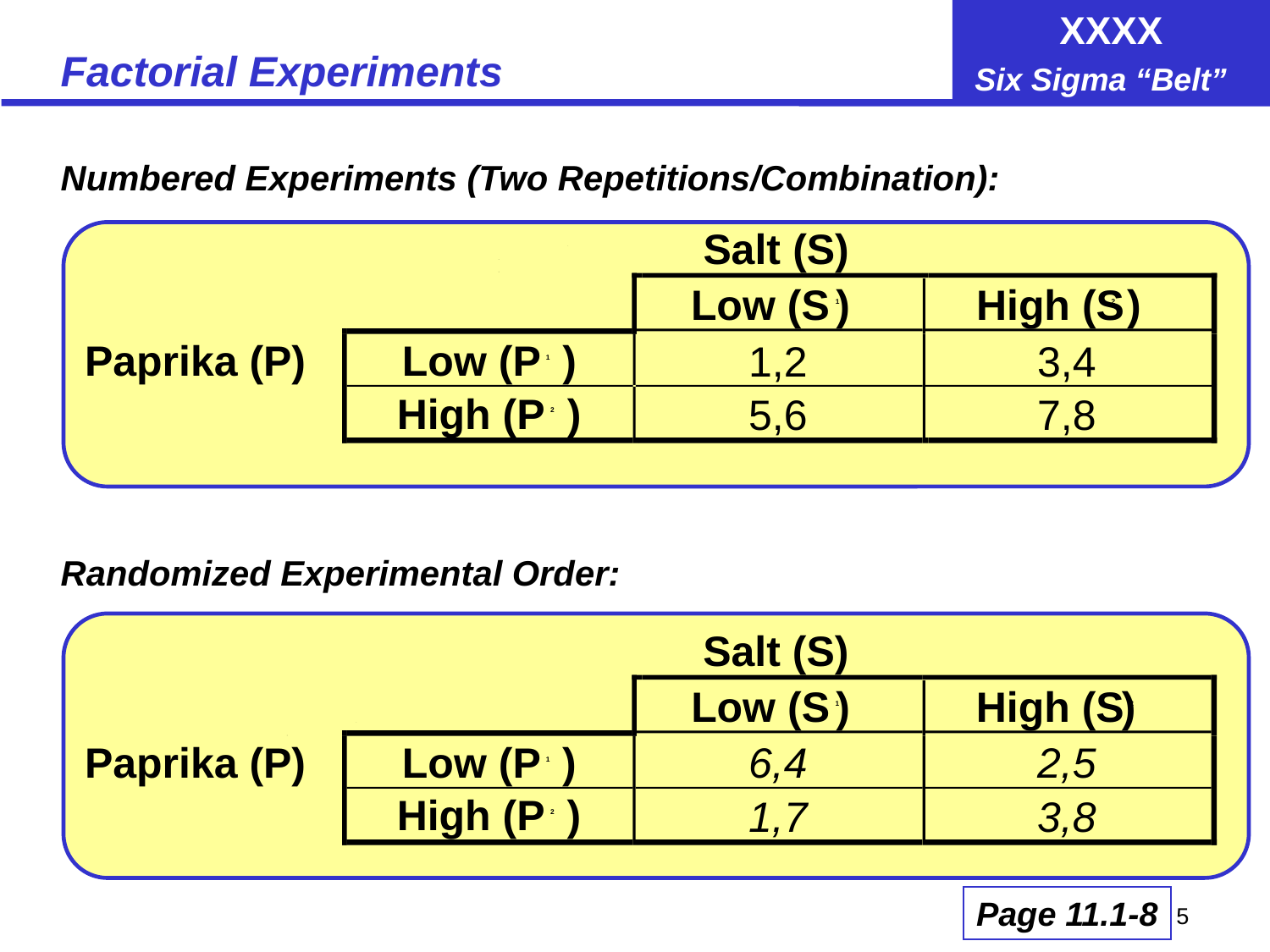

# Factorial Experiments
Numbered Experiments (Two Repetitions/Combination):

Randomized Experimental Order:

Salt (S)

Low (S
)

High (S
)

1
2

Paprika (P)

Low (P
)

1,2

3,4

1

High (P
)

5,6

7,8

2

Salt (S)

Low (S
)

High (S
)

1
2

Paprika (P)

Low (P
)

6,4

2,5

1

High (P
)

1,7

3,8

2

Page 11.1-8